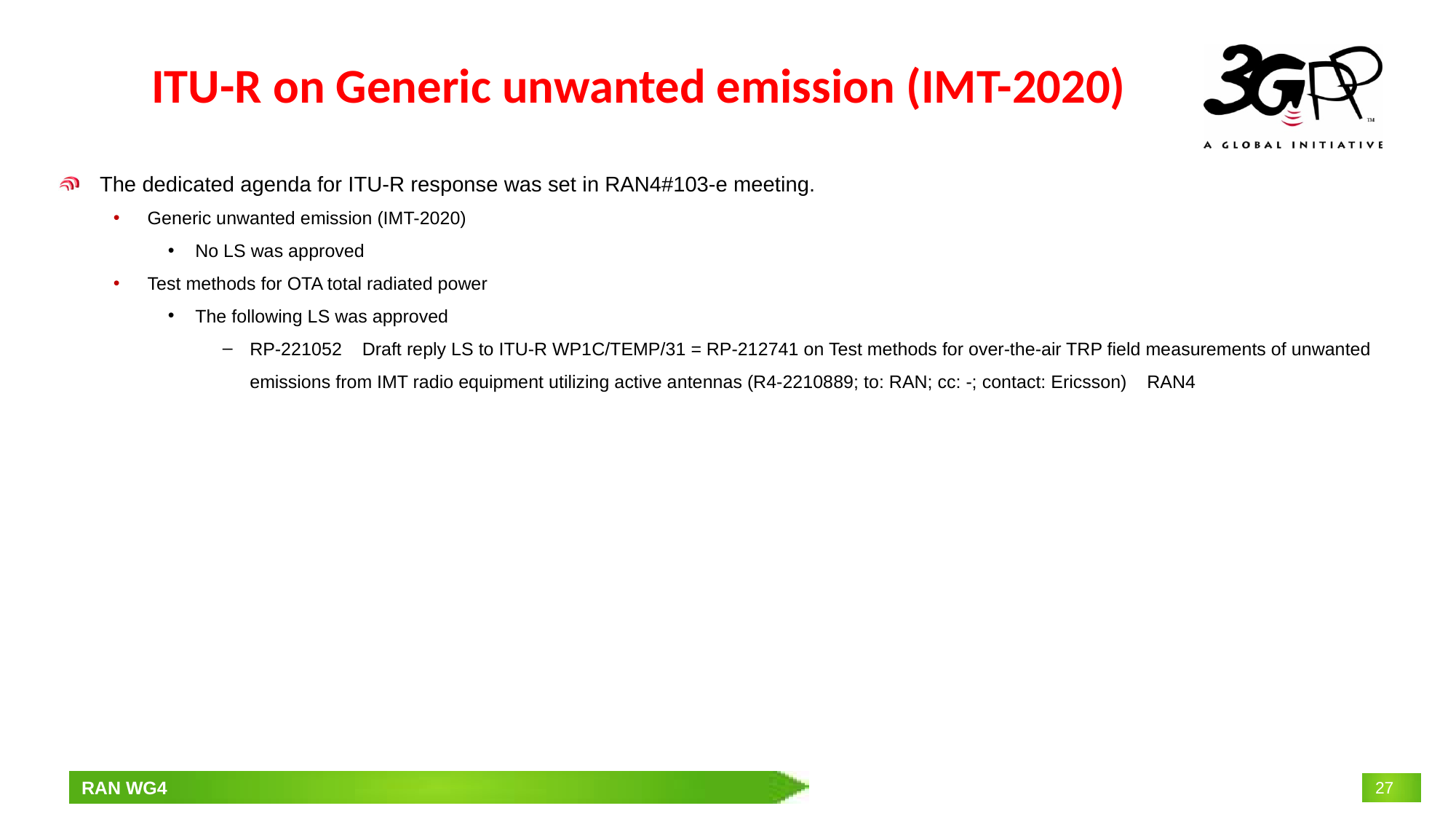

# ITU-R on Generic unwanted emission (IMT-2020)
The dedicated agenda for ITU-R response was set in RAN4#103-e meeting.
Generic unwanted emission (IMT-2020)
No LS was approved
Test methods for OTA total radiated power
The following LS was approved
RP‑221052    Draft reply LS to ITU-R WP1C/TEMP/31 = RP-212741 on Test methods for over-the-air TRP field measurements of unwanted emissions from IMT radio equipment utilizing active antennas (R4-2210889; to: RAN; cc: -; contact: Ericsson)    RAN4